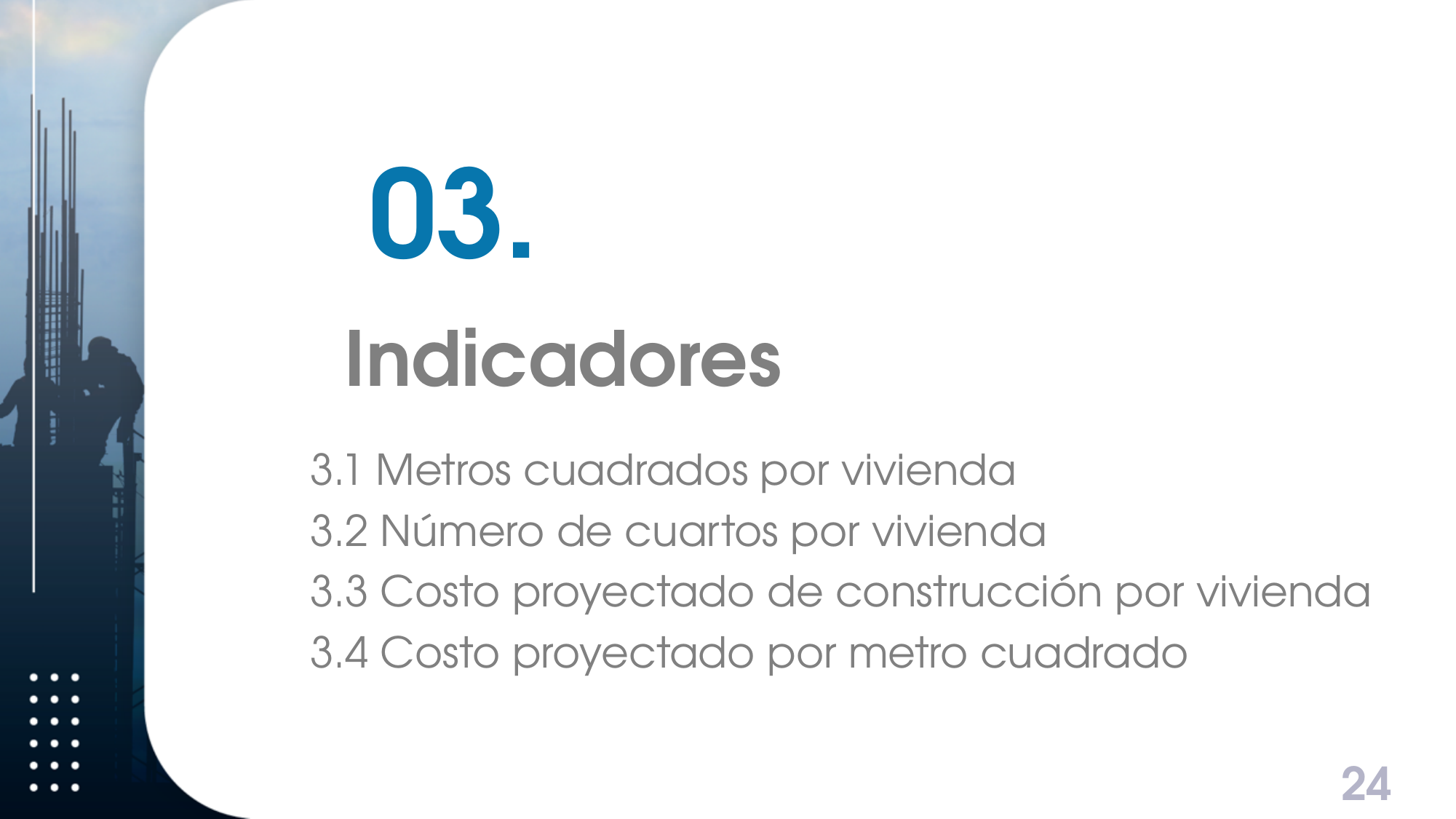

03.
# Indicadores
3.1 Metros cuadrados por vivienda
3.2 Número de cuartos por vivienda
3.3 Costo proyectado de construcción por vivienda
3.4 Costo proyectado por metro cuadrado
24